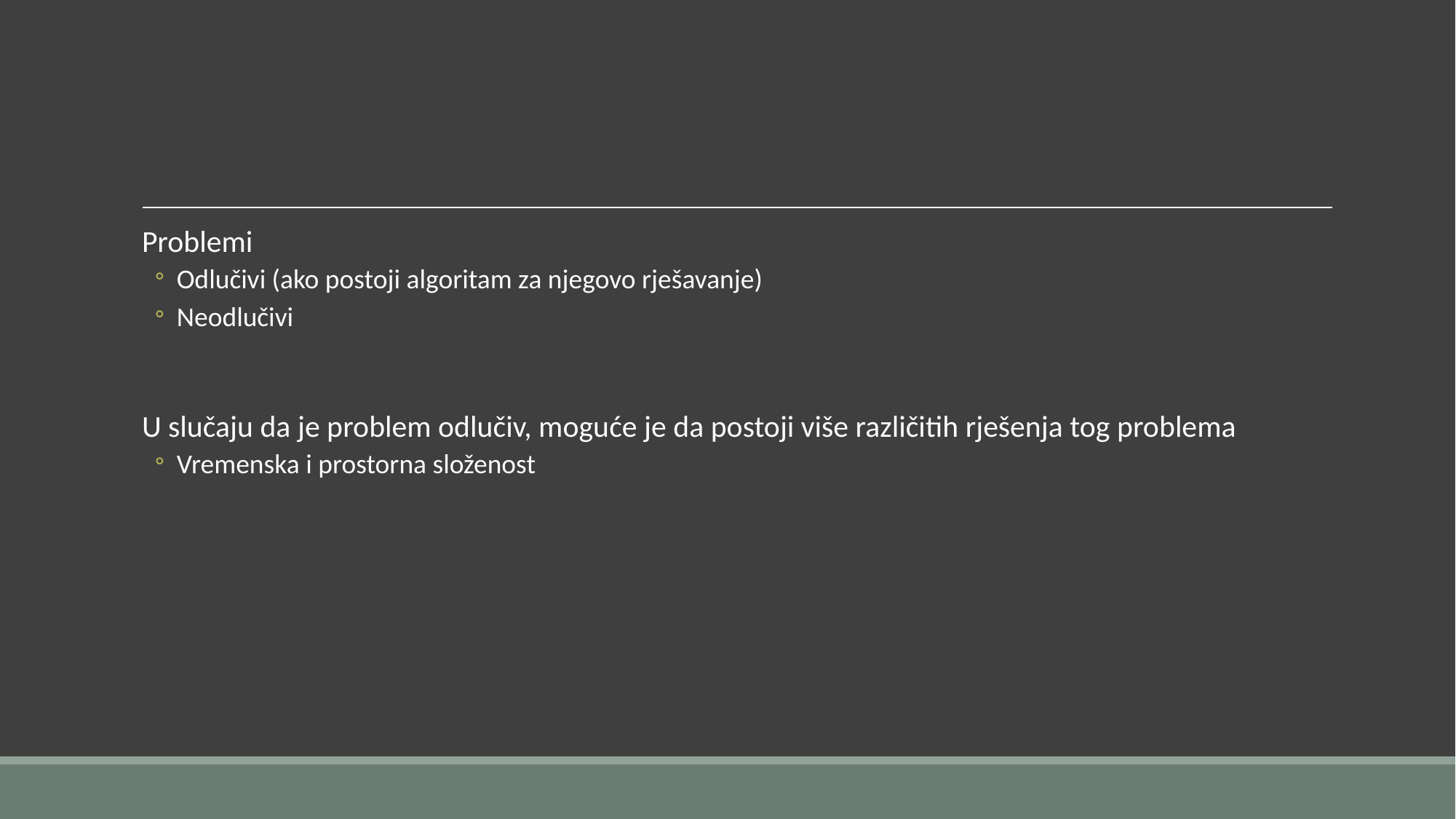

#
Problemi
Odlučivi (ako postoji algoritam za njegovo rješavanje)
Neodlučivi

U slučaju da je problem odlučiv, moguće je da postoji više različitih rješenja tog problema
Vremenska i prostorna složenost